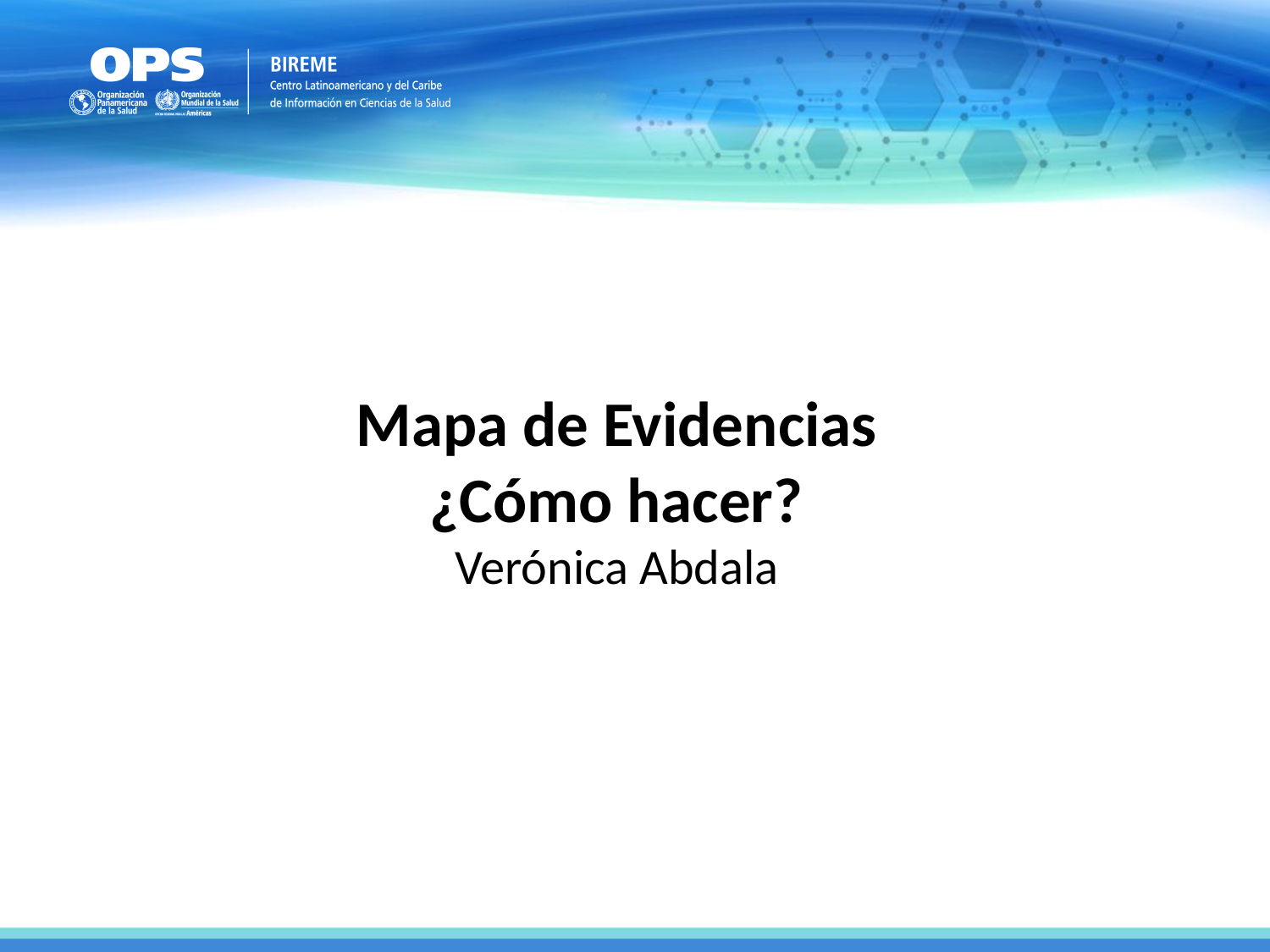

Mapa de Evidencias
¿Cómo hacer?
Verónica Abdala